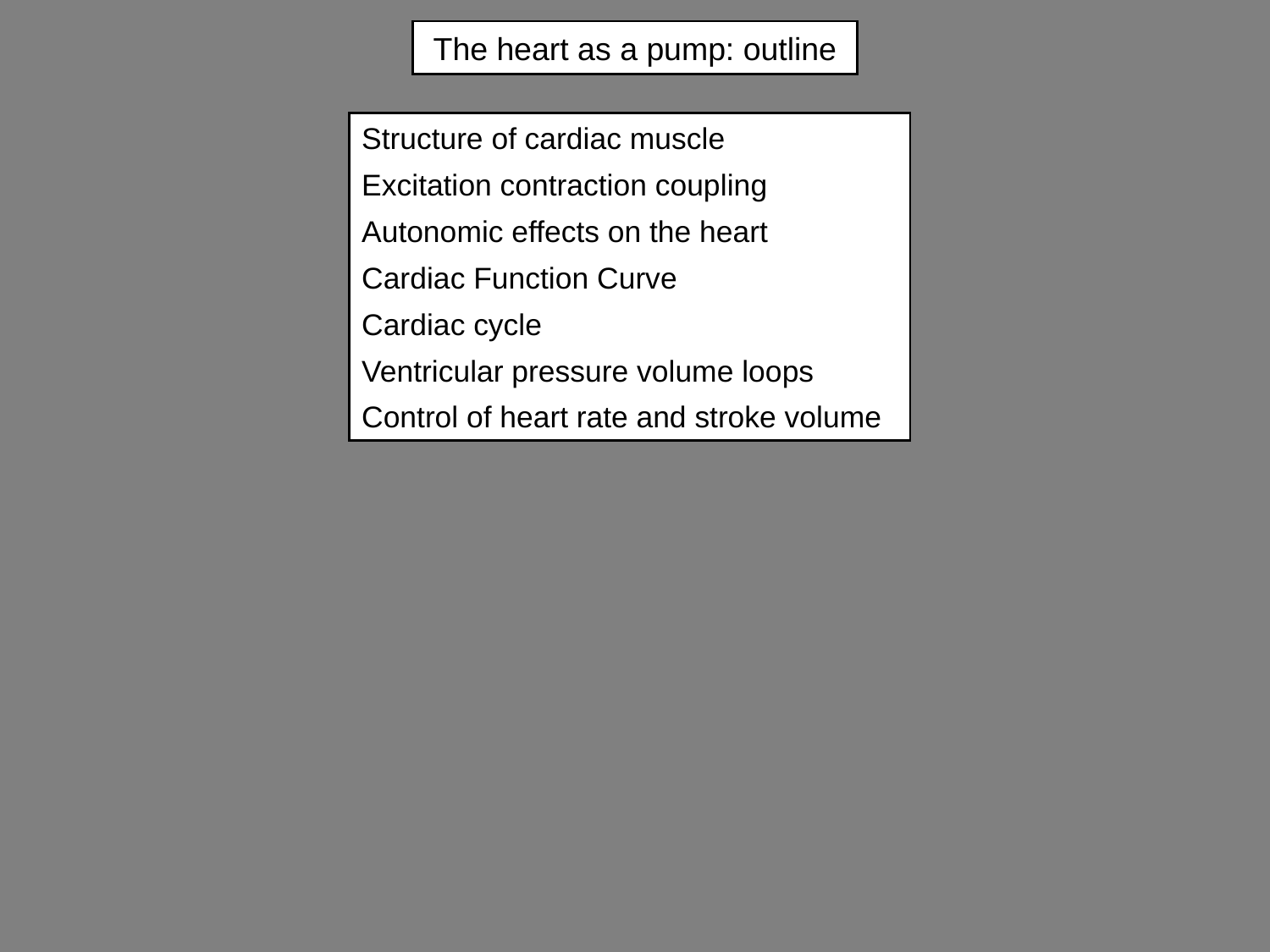

# The heart as a pump: outline
Structure of cardiac muscle
Excitation contraction coupling
Autonomic effects on the heart
Cardiac Function Curve
Cardiac cycle
Ventricular pressure volume loops
Control of heart rate and stroke volume